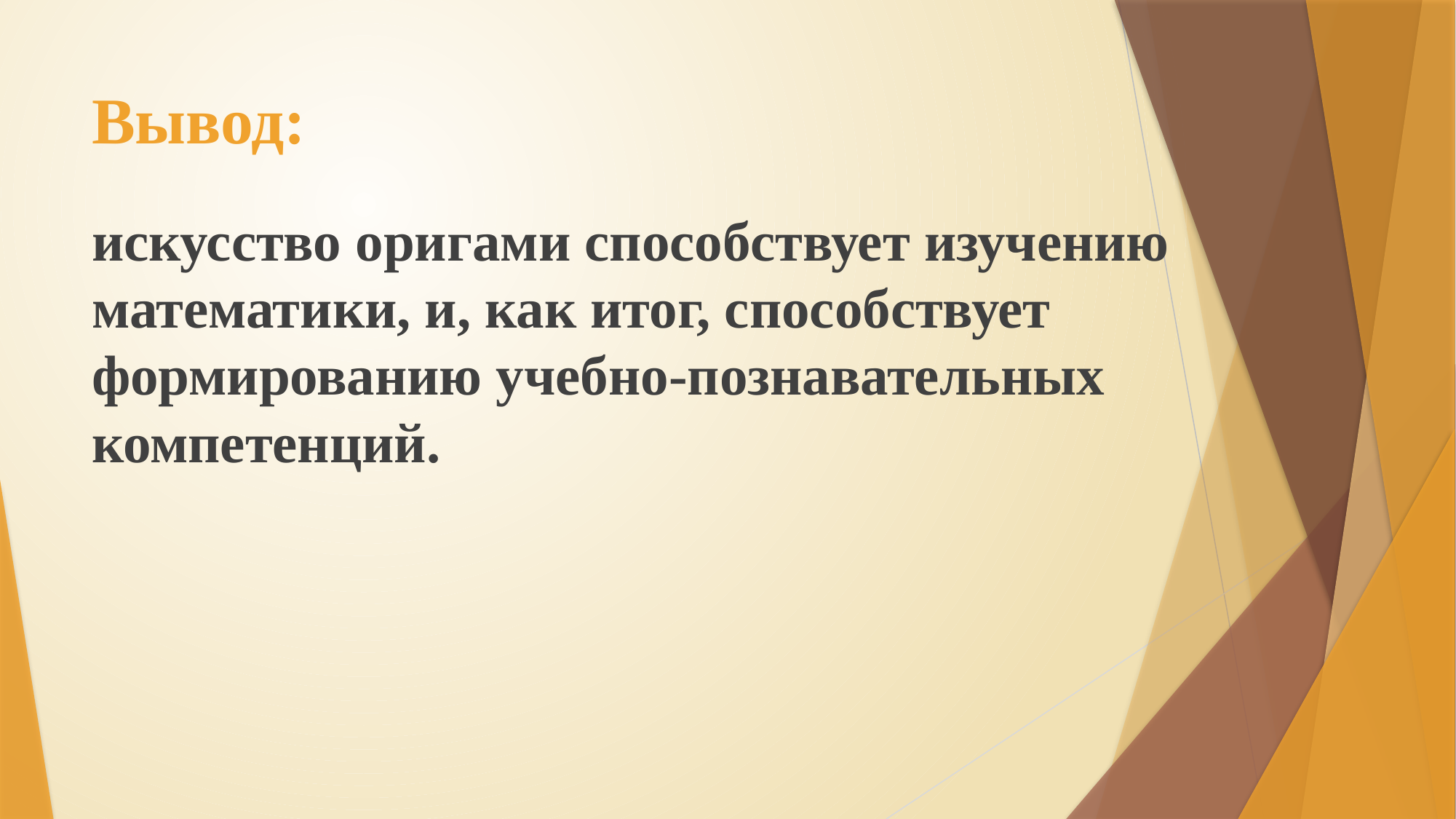

# Вывод:
искусство оригами способствует изучению математики, и, как итог, способствует формированию учебно-познавательных компетенций.